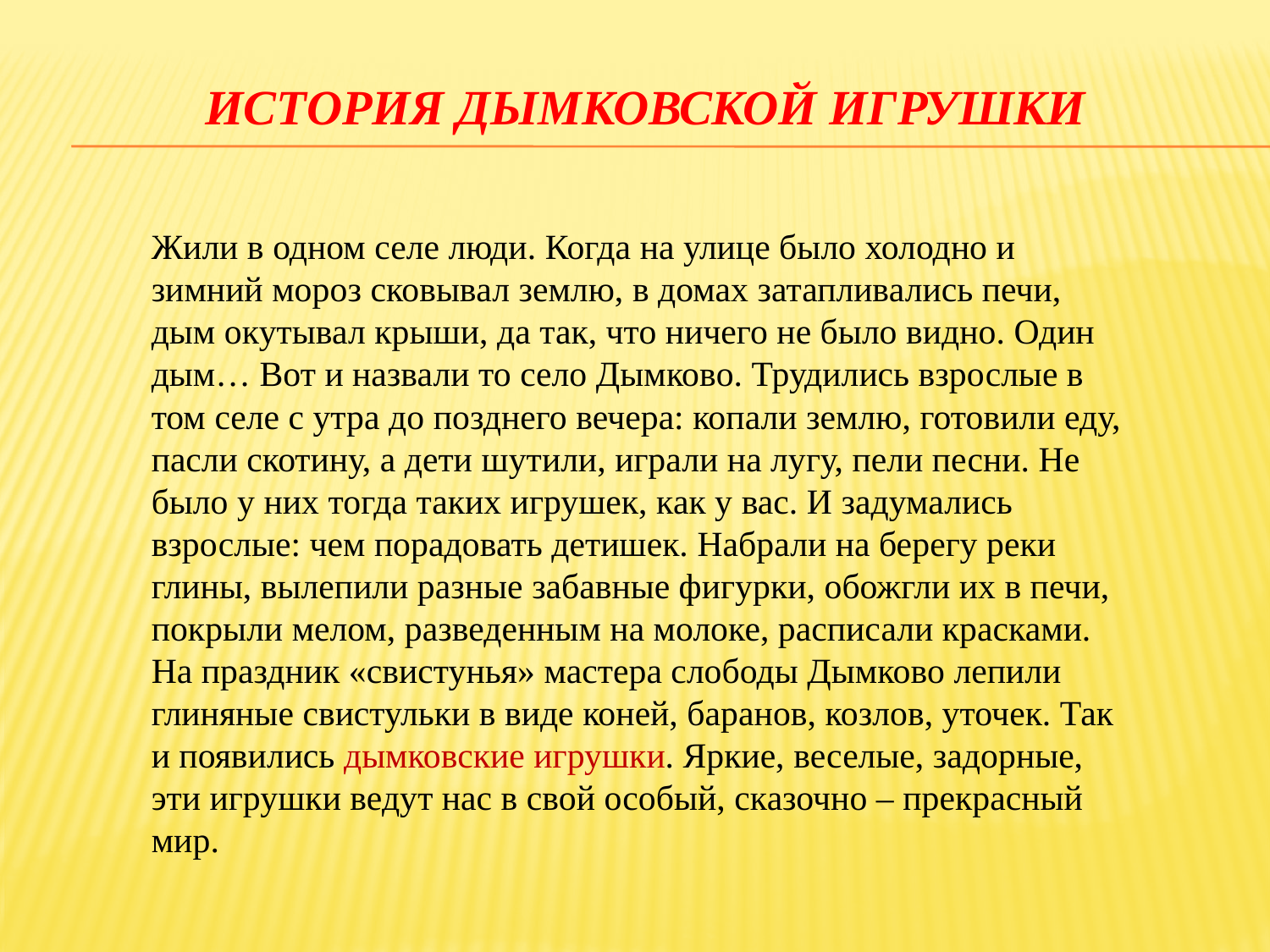

# История дымковской игрушки

Жили в одном селе люди. Когда на улице было холодно и зимний мороз сковывал землю, в домах затапливались печи, дым окутывал крыши, да так, что ничего не было видно. Один дым… Вот и назвали то село Дымково. Трудились взрослые в том селе с утра до позднего вечера: копали землю, готовили еду, пасли скотину, а дети шутили, играли на лугу, пели песни. Не было у них тогда таких игрушек, как у вас. И задумались взрослые: чем порадовать детишек. Набрали на берегу реки глины, вылепили разные забавные фигурки, обожгли их в печи, покрыли мелом, разведенным на молоке, расписали красками. На праздник «свистунья» мастера слободы Дымково лепили глиняные свистульки в виде коней, баранов, козлов, уточек. Так и появились дымковские игрушки. Яркие, веселые, задорные, эти игрушки ведут нас в свой особый, сказочно – прекрасный мир.